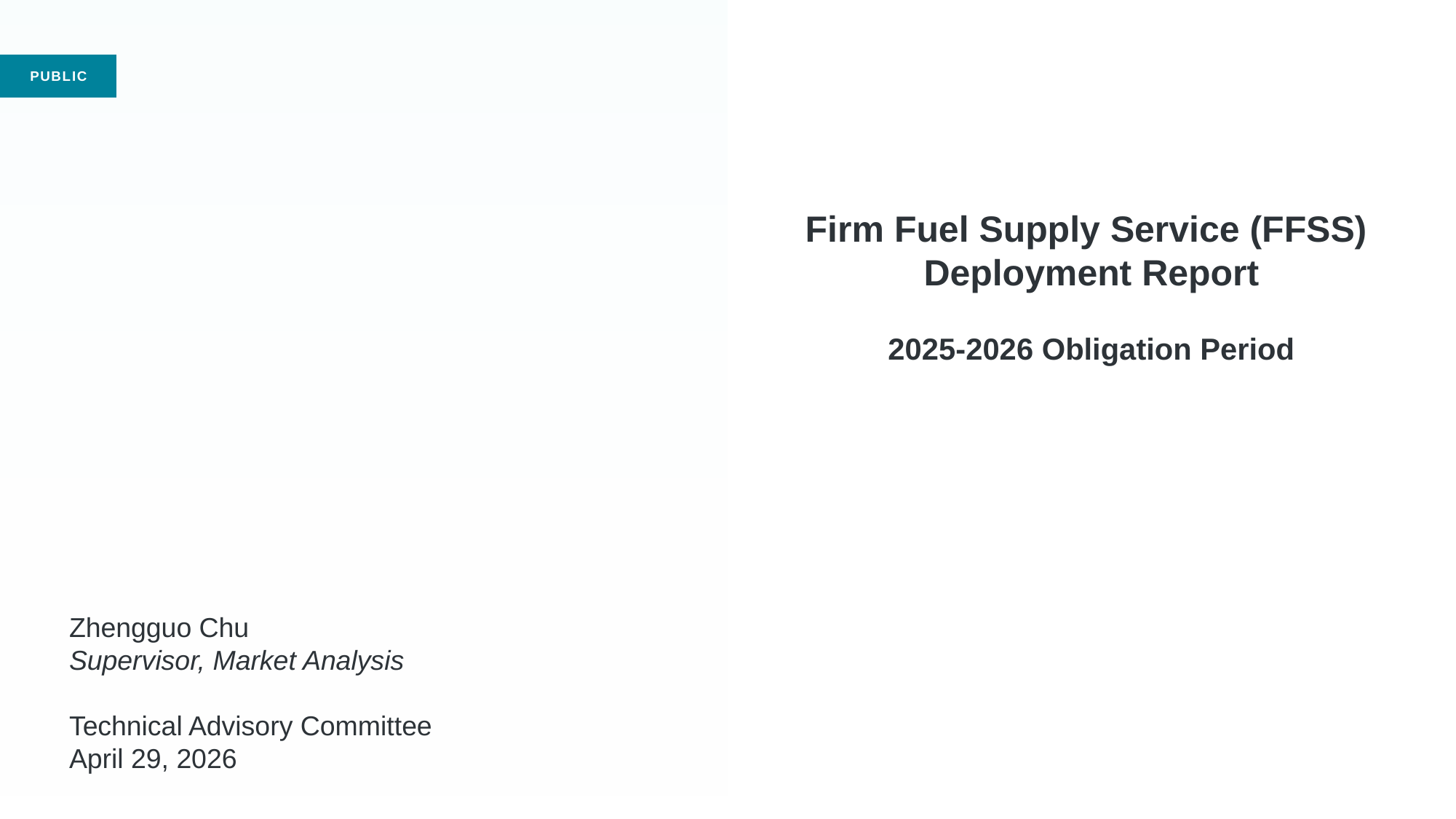

Firm Fuel Supply Service (FFSS)  Deployment Report

2025-2026 Obligation Period
Zhengguo Chu
Supervisor, Market Analysis

Technical Advisory Committee
April 29, 2026